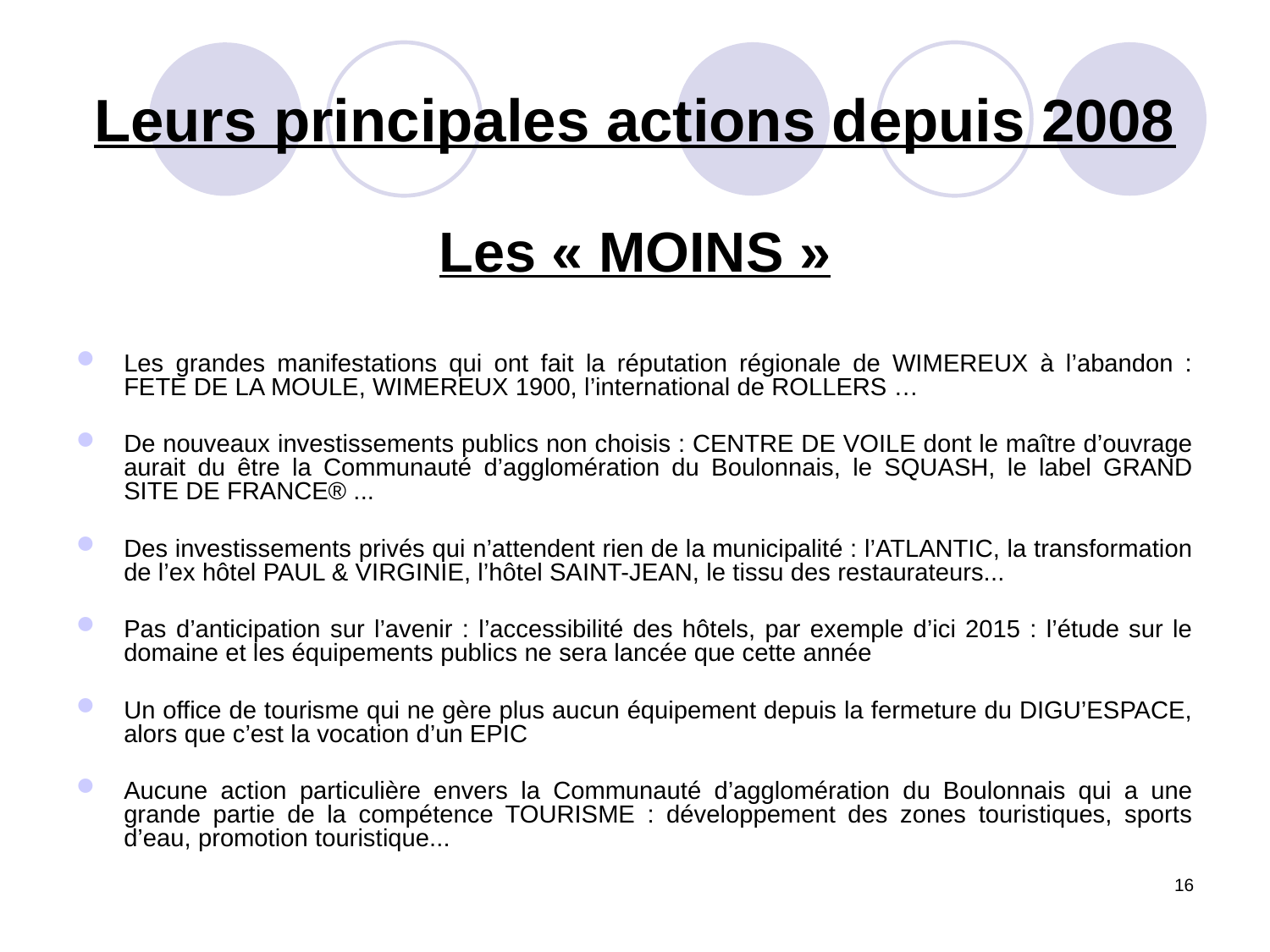

# Leurs principales actions depuis 2008
Les « MOINS »

Les grandes manifestations qui ont fait la réputation régionale de WIMEREUX à l’abandon : FETE DE LA MOULE, WIMEREUX 1900, l’international de ROLLERS …

De nouveaux investissements publics non choisis : CENTRE DE VOILE dont le maître d’ouvrage aurait du être la Communauté d’agglomération du Boulonnais, le SQUASH, le label GRAND SITE DE FRANCE® ...

Des investissements privés qui n’attendent rien de la municipalité : l’ATLANTIC, la transformation de l’ex hôtel PAUL & VIRGINIE, l’hôtel SAINT-JEAN, le tissu des restaurateurs...

Pas d’anticipation sur l’avenir : l’accessibilité des hôtels, par exemple d’ici 2015 : l’étude sur le domaine et les équipements publics ne sera lancée que cette année

Un office de tourisme qui ne gère plus aucun équipement depuis la fermeture du DIGU’ESPACE, alors que c’est la vocation d’un EPIC

Aucune action particulière envers la Communauté d’agglomération du Boulonnais qui a une grande partie de la compétence TOURISME : développement des zones touristiques, sports d’eau, promotion touristique...

16